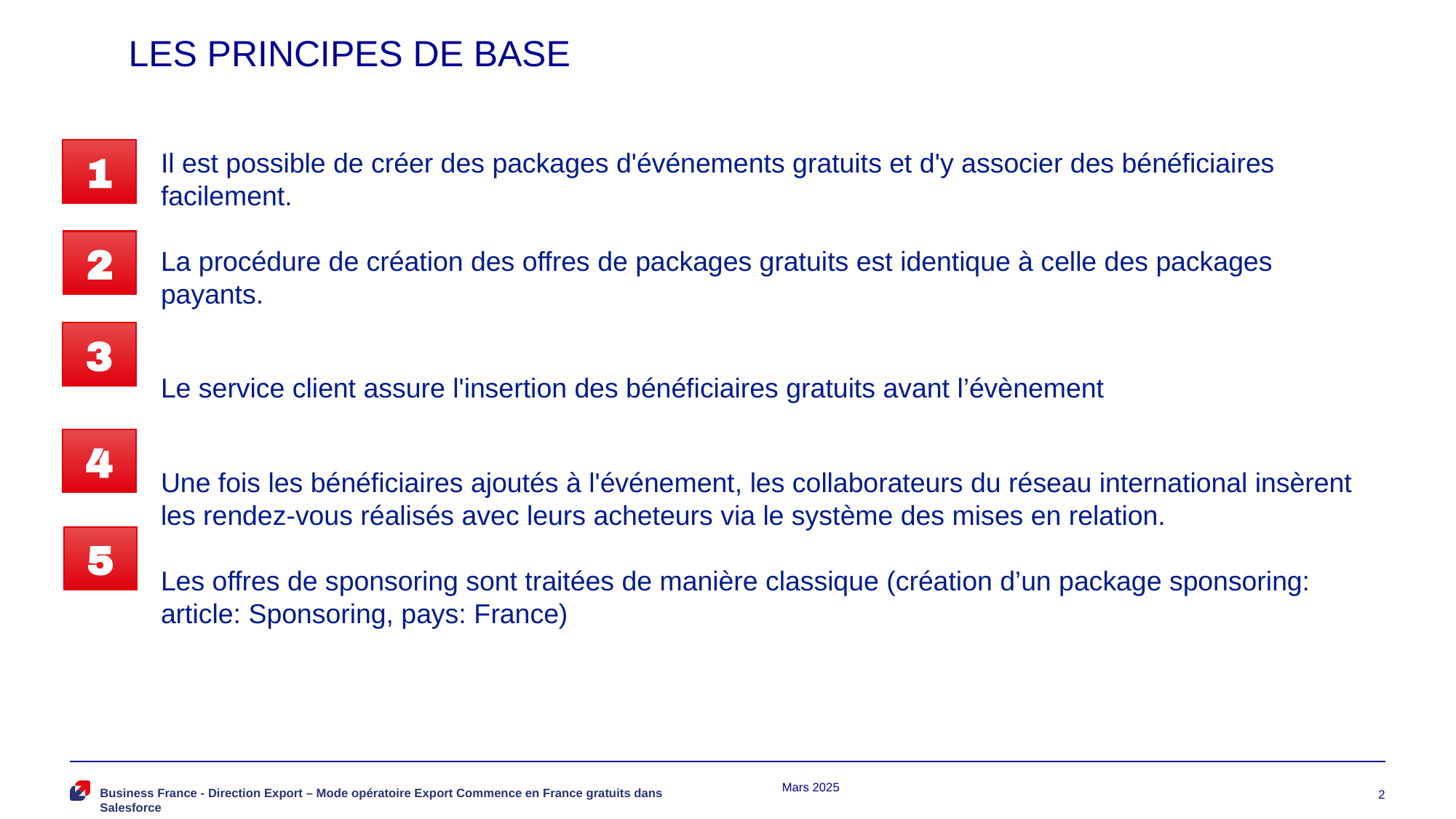

# LES PRINCIPES DE BASE
1
Il est possible de créer des packages d'événements gratuits et d'y associer des bénéficiaires facilement.

La procédure de création des offres de packages gratuits est identique à celle des packages payants.

Le service client assure l'insertion des bénéficiaires gratuits avant l’évènement

Une fois les bénéficiaires ajoutés à l'événement, les collaborateurs du réseau international insèrent les rendez-vous réalisés avec leurs acheteurs via le système des mises en relation.

Les offres de sponsoring sont traitées de manière classique (création d’un package sponsoring:  article: Sponsoring, pays: France)
2
3
4
5